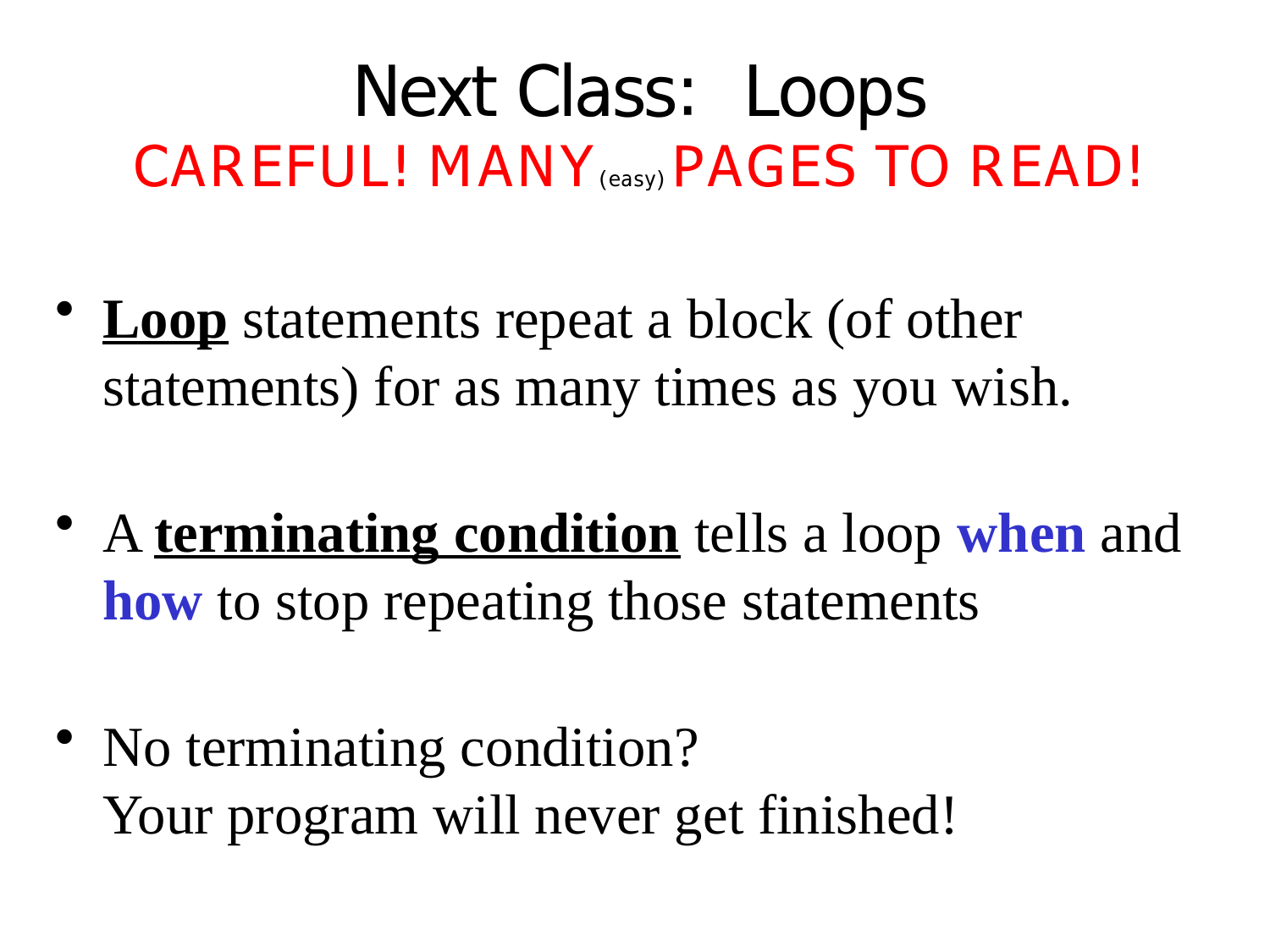

# Next Class:  Loops CAREFUL! MANY(easy) PAGES TO READ!
Loop statements repeat a block (of other statements) for as many times as you wish.
A terminating condition tells a loop when and how to stop repeating those statements
No terminating condition?
Your program will never get finished!